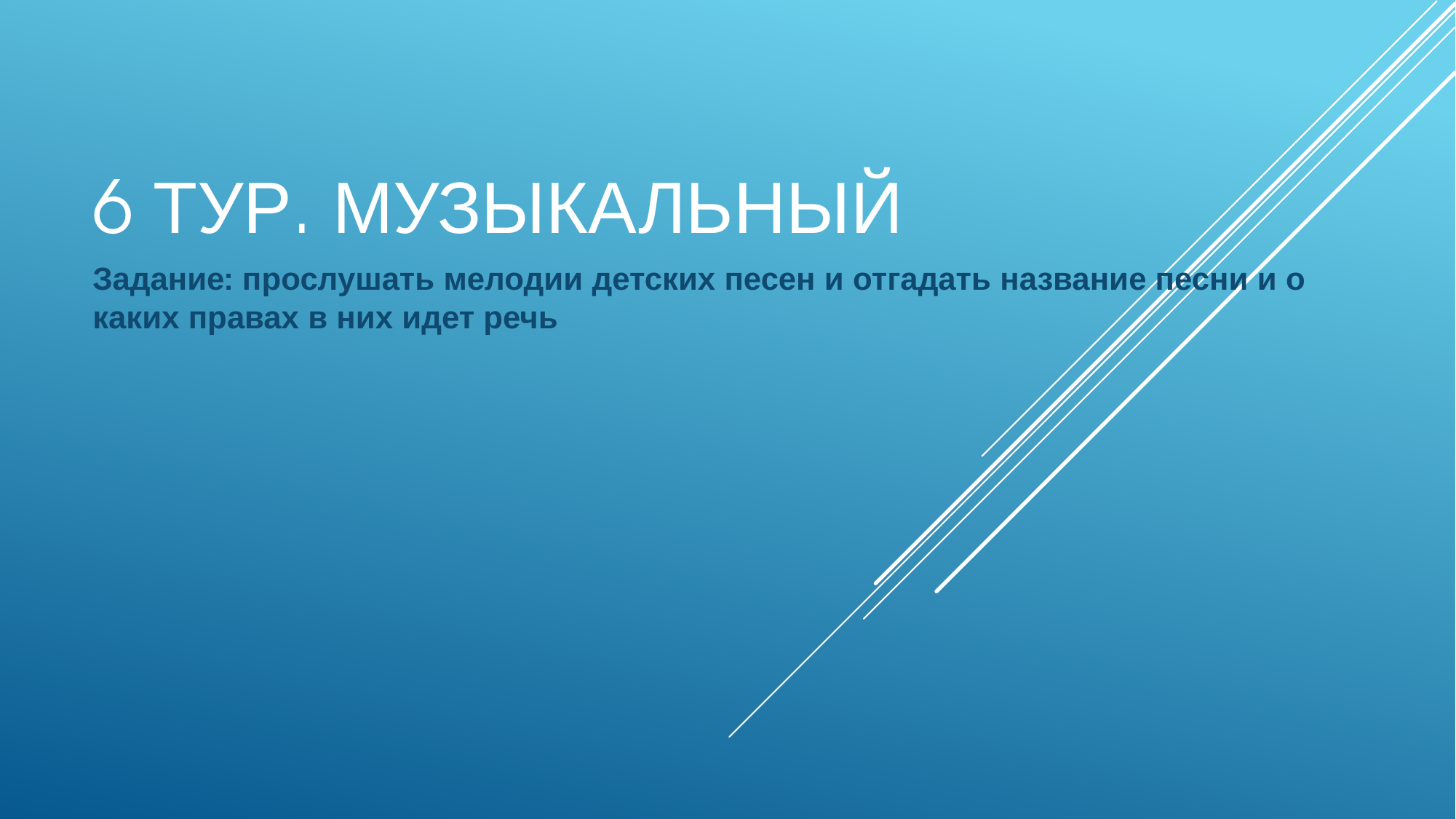

# 6 тур. Музыкальный
Задание: прослушать мелодии детских песен и отгадать название песни и о каких правах в них идет речь